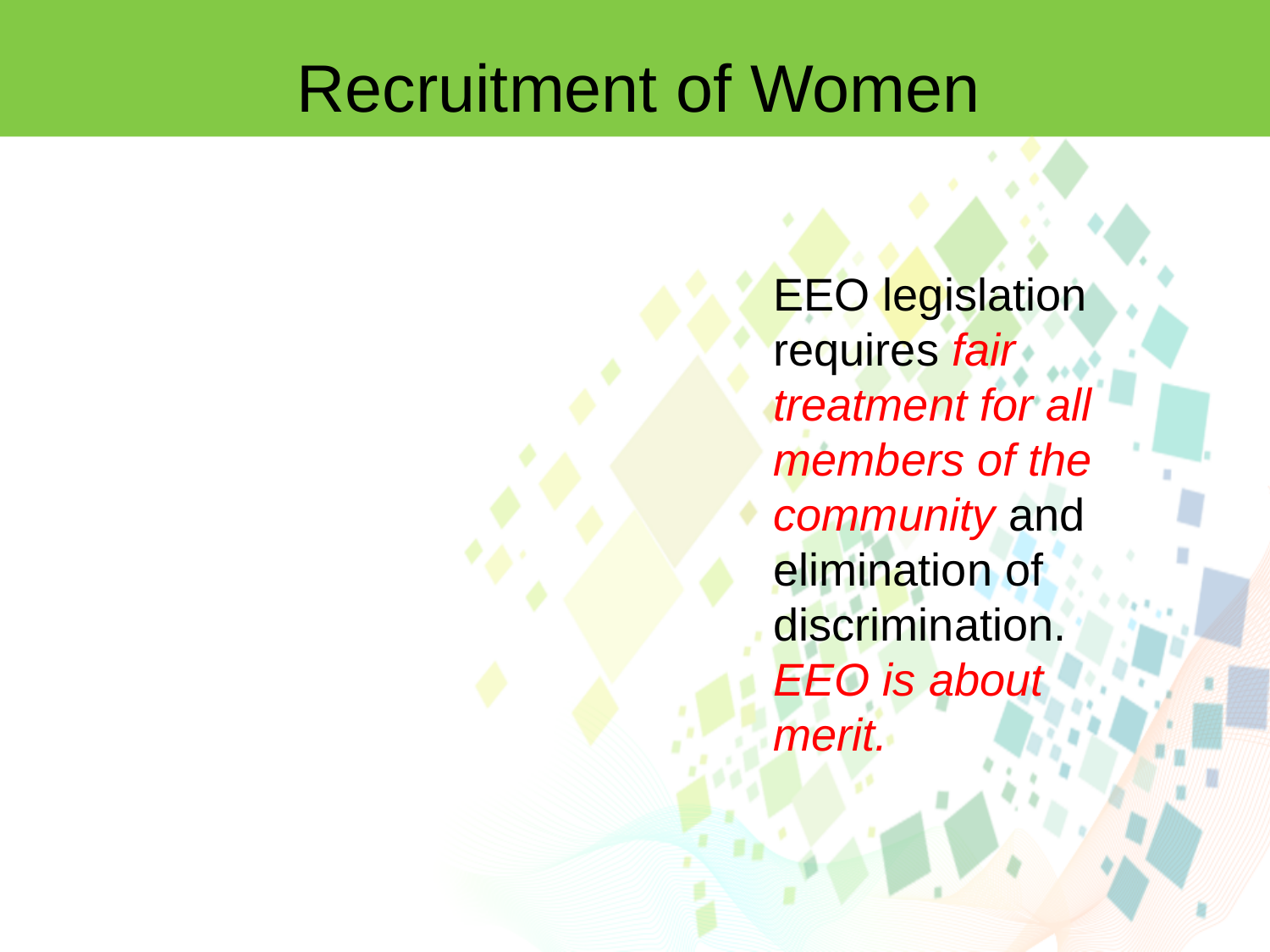

Recruitment of Women
EEO legislation requires fair treatment for all members of the community and elimination of discrimination. EEO is about merit.